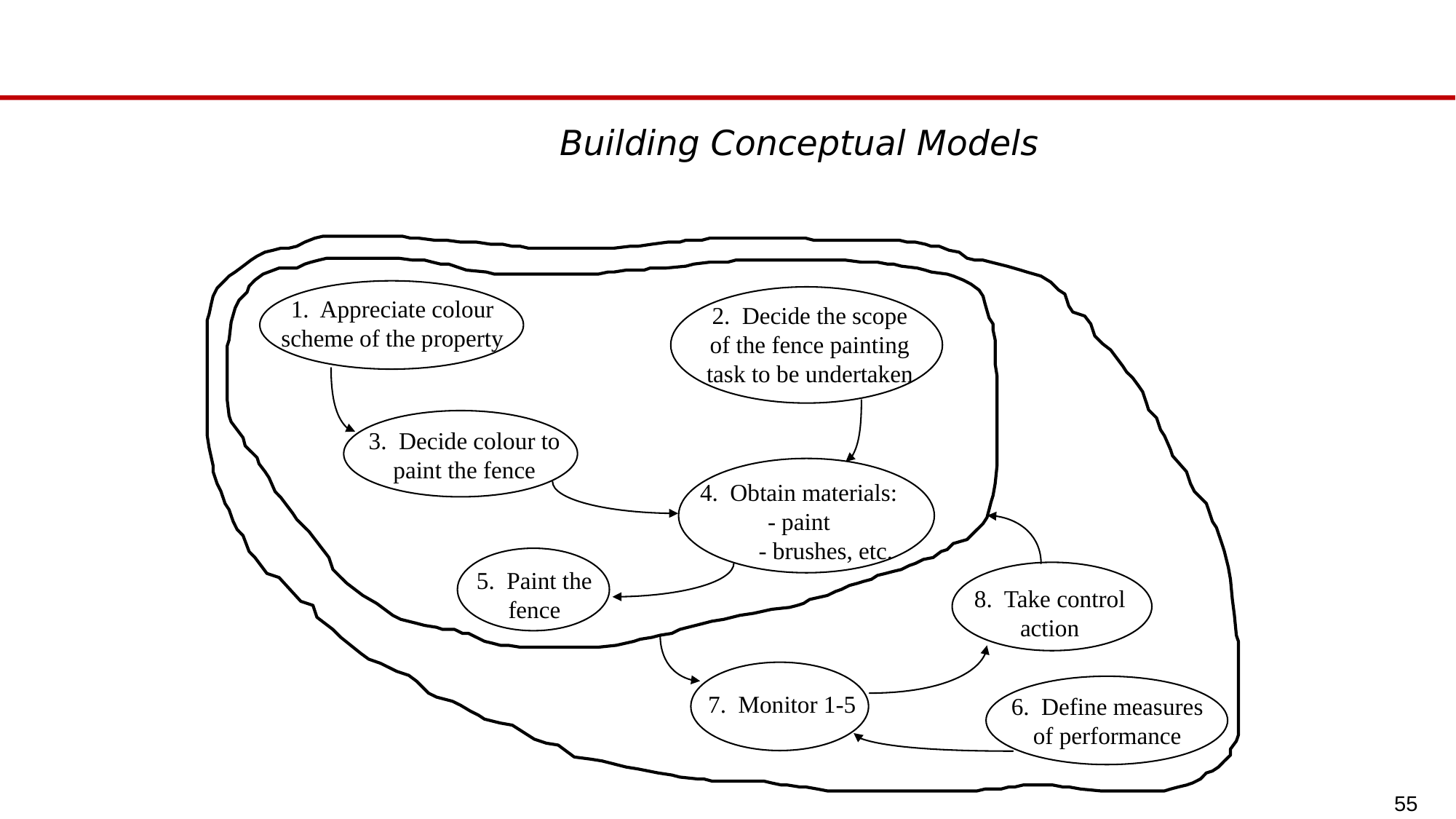

# Building Conceptual Models

1.  Appreciate colour
scheme of the property
2.  Decide the scope
 of the fence painting
task to be undertaken

3.  Decide colour to
paint the fence

4.  Obtain materials:
- paint
         - brushes, etc.

5.  Paint the
fence

8.  Take control
action

7.  Monitor 1-5
6.  Define measures
of performance

55